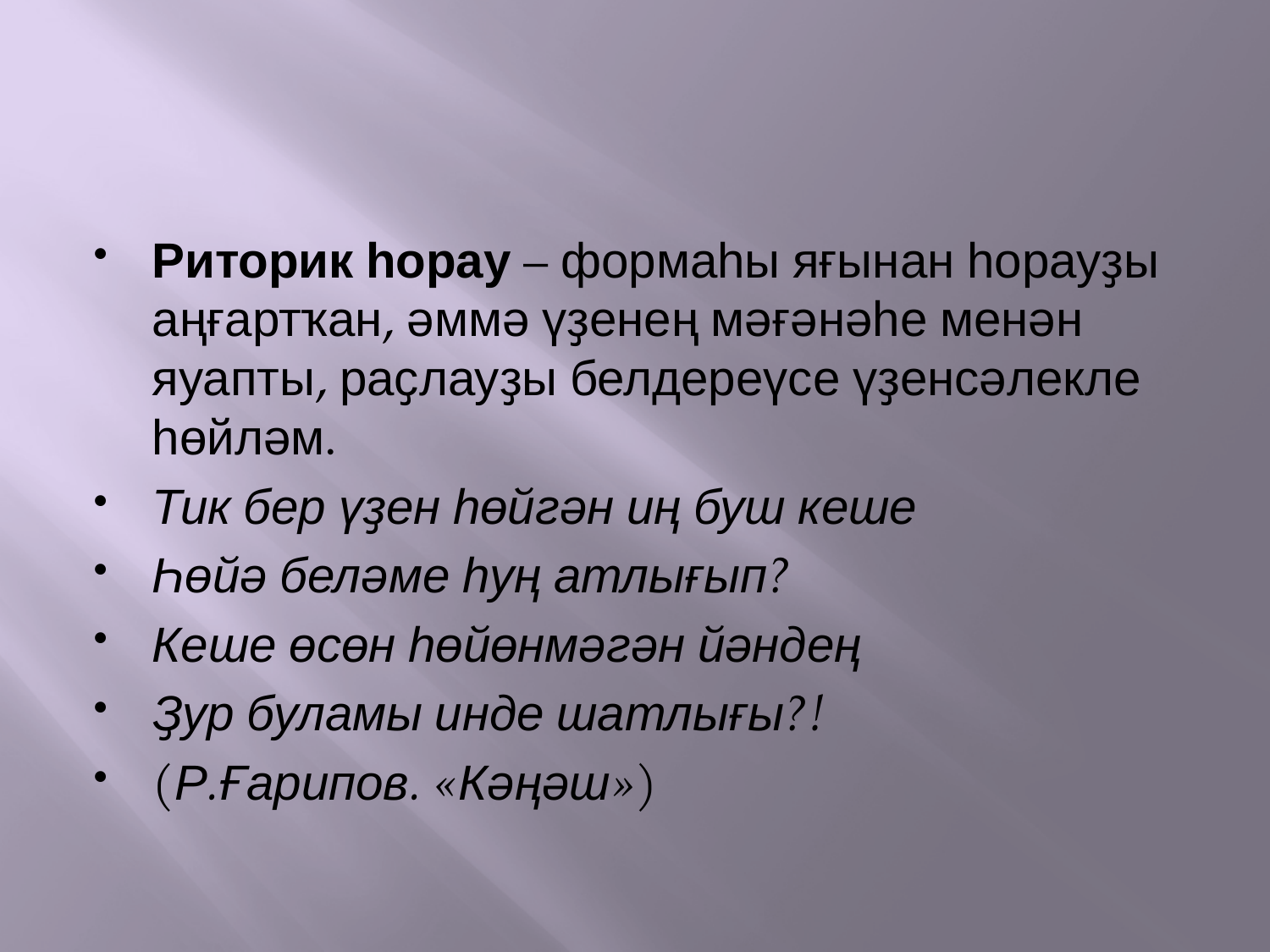

#
Риторик һорау – формаһы яғынан һорауҙы аңғартҡан, әммә үҙенең мәғәнәһе менән яуапты, раҫлауҙы белдереүсе үҙенсәлекле һөйләм.
Тик бер үҙен һөйгән иң буш кеше
Һөйә беләме һуң атлығып?
Кеше өсөн һөйөнмәгән йәндең
Ҙур буламы инде шатлығы?!
(Р.Ғарипов. «Кәңәш»)